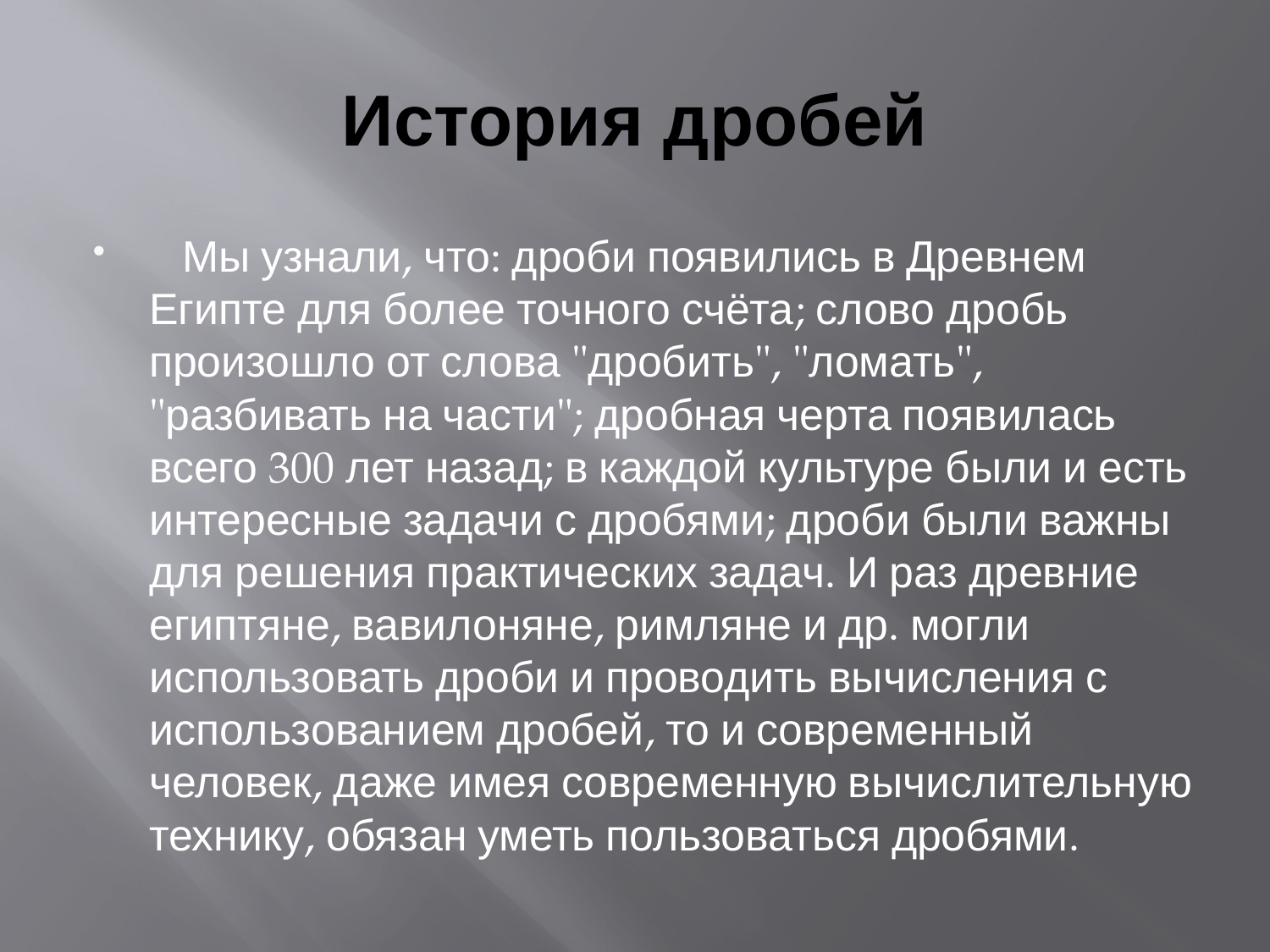

# История дробей
   Мы узнали, что: дроби появились в Древнем Египте для более точного счёта; слово дробь произошло от слова "дробить", "ломать", "разбивать на части"; дробная черта появилась всего 300 лет назад; в каждой культуре были и есть интересные задачи с дробями; дроби были важны для решения практических задач. И раз древние египтяне, вавилоняне, римляне и др. могли использовать дроби и проводить вычисления с использованием дробей, то и современный человек, даже имея современную вычислительную технику, обязан уметь пользоваться дробями.